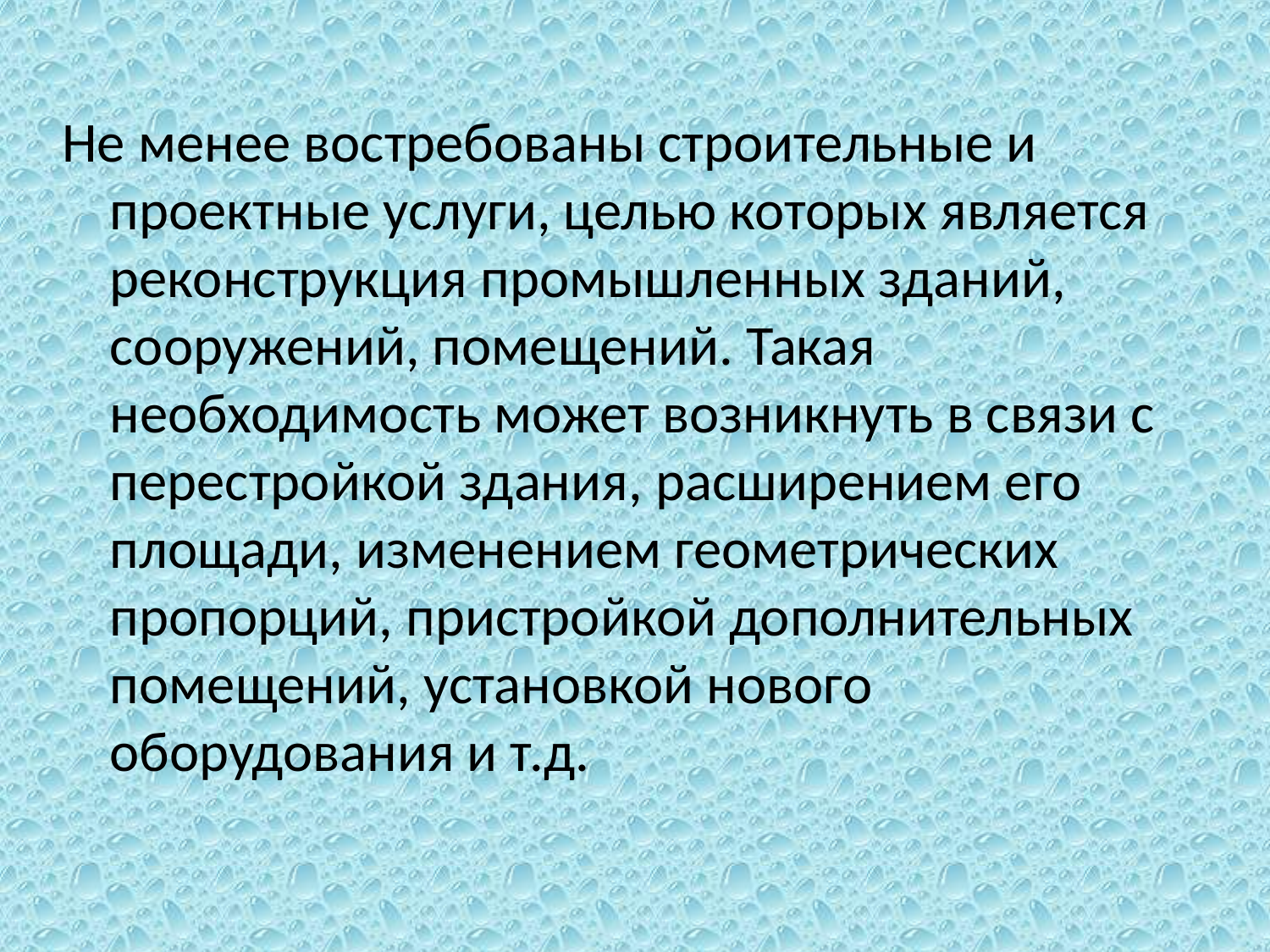

Не менее востребованы строительные и проектные услуги, целью которых является реконструкция промышленных зданий, сооружений, помещений. Такая необходимость может возникнуть в связи с перестройкой здания, расширением его площади, изменением геометрических пропорций, пристройкой дополнительных помещений, установкой нового оборудования и т.д.